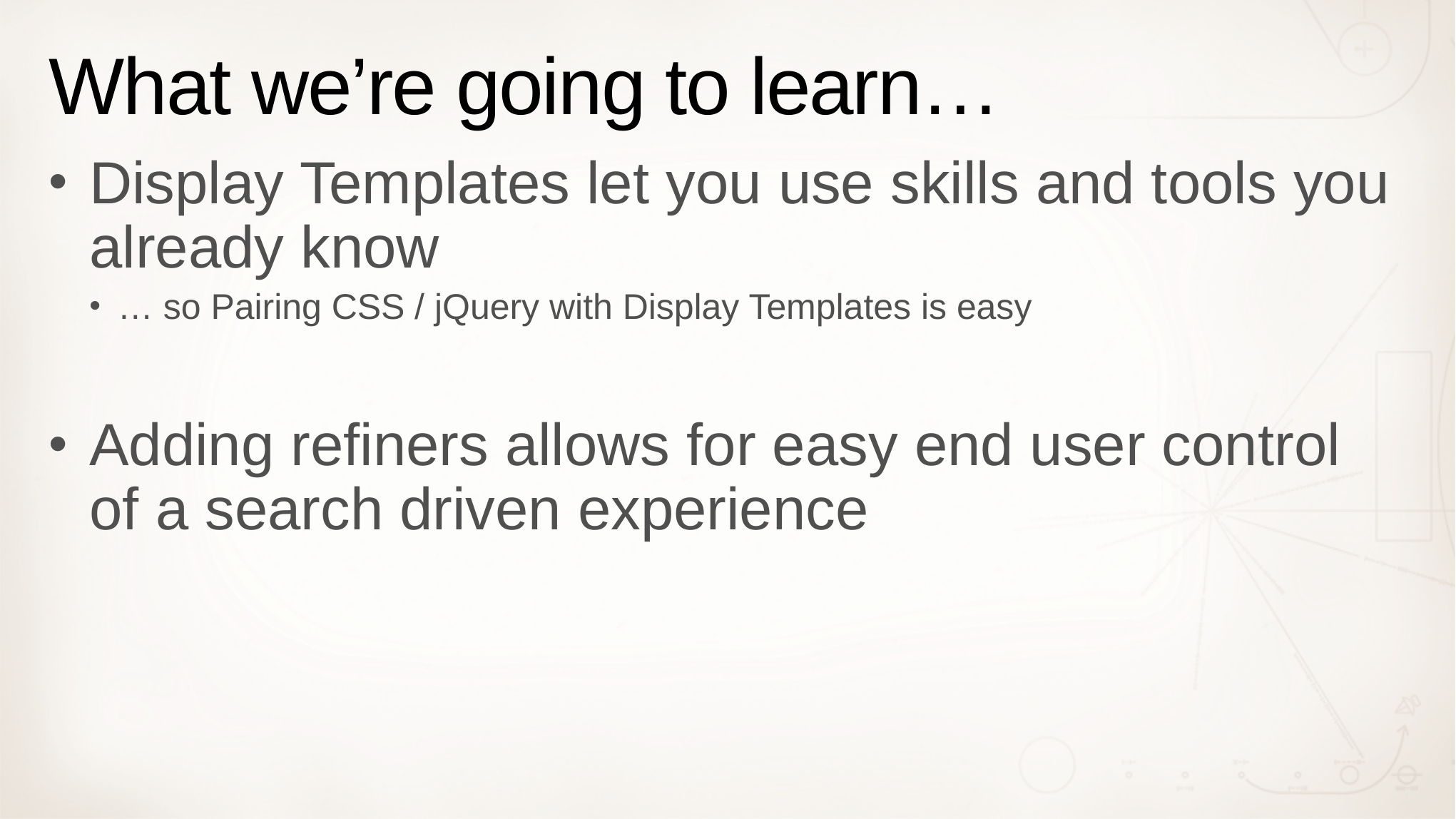

# What we’re going to learn…
Display Templates let you use skills and tools you already know
… so Pairing CSS / jQuery with Display Templates is easy

Adding refiners allows for easy end user control of a search driven experience